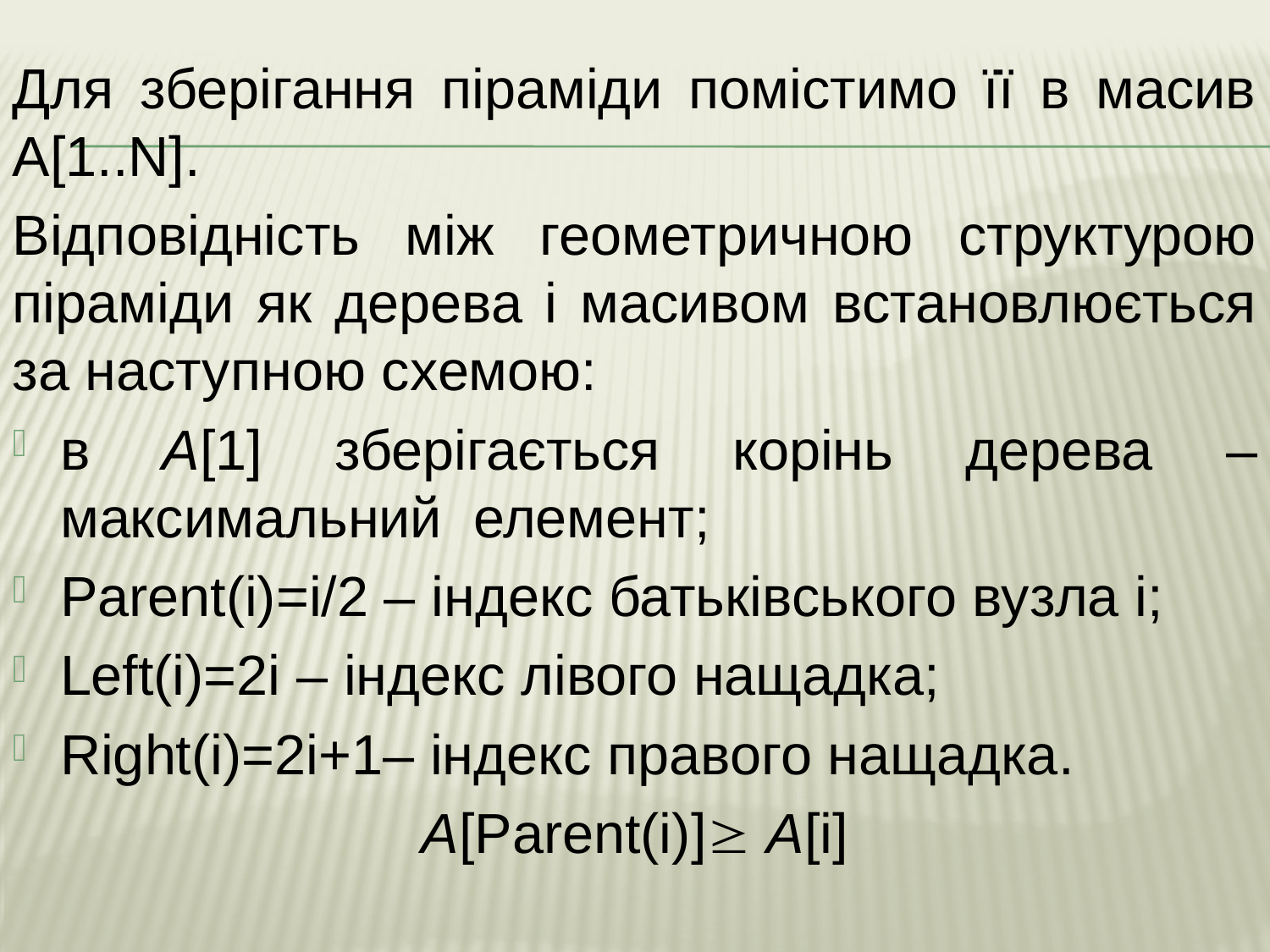

Для зберігання піраміди помістимо її в масив А[1..N].
Відповідність між геометричною структурою піраміди як дерева і масивом встановлюється за наступною схемою:
в А[1] зберігається корінь дерева – максимальний  елемент;
Parent(i)=i/2 – індекс батьківського вузла і;
Left(i)=2i – індекс лівого нащадка;
Right(i)=2i+1– індекс правого нащадка.
А[Parent(i)]≥ А[і]